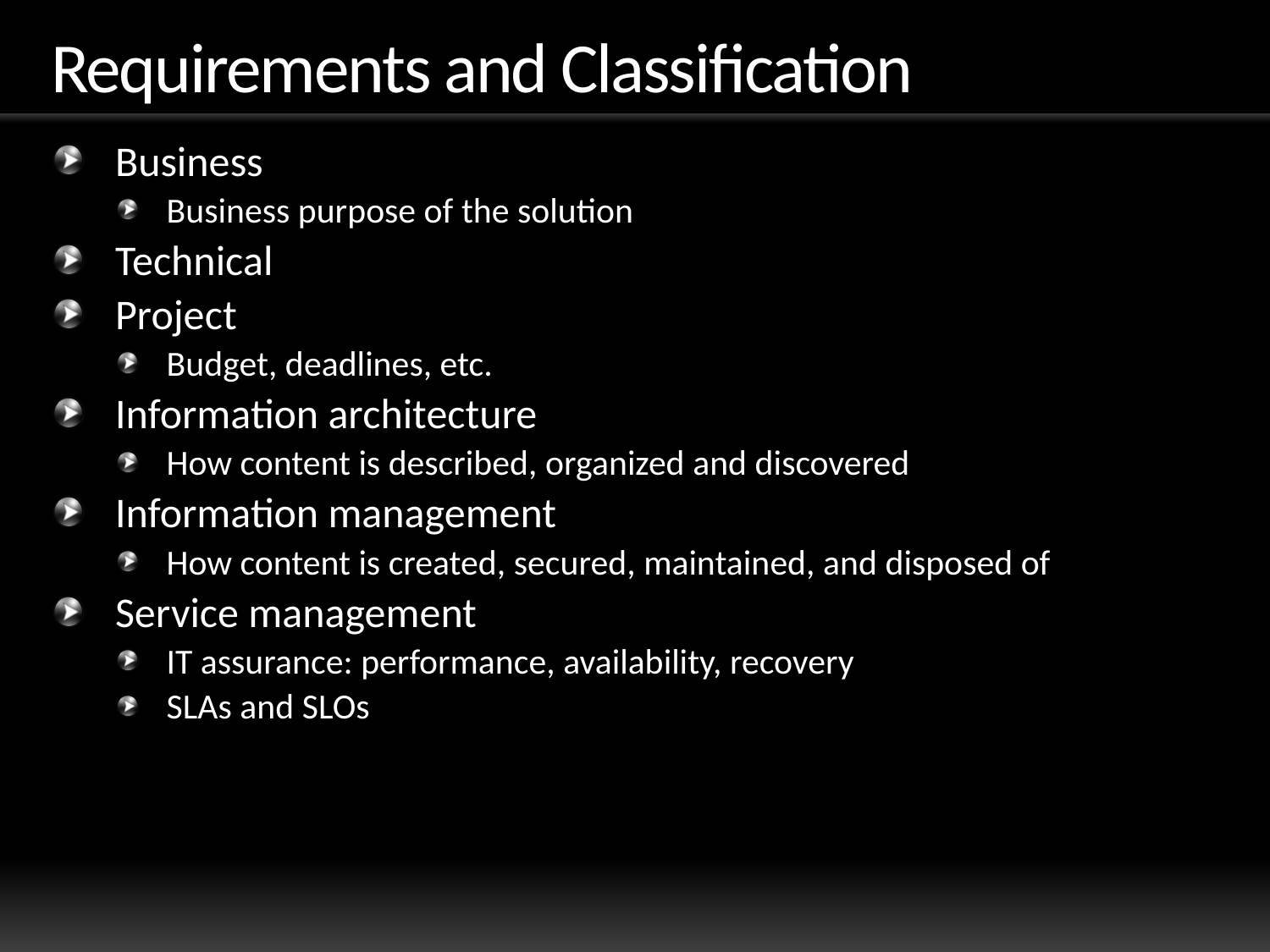

# Requirements and Classification
Business
Business purpose of the solution
Technical
Project
Budget, deadlines, etc.
Information architecture
How content is described, organized and discovered
Information management
How content is created, secured, maintained, and disposed of
Service management
IT assurance: performance, availability, recovery
SLAs and SLOs